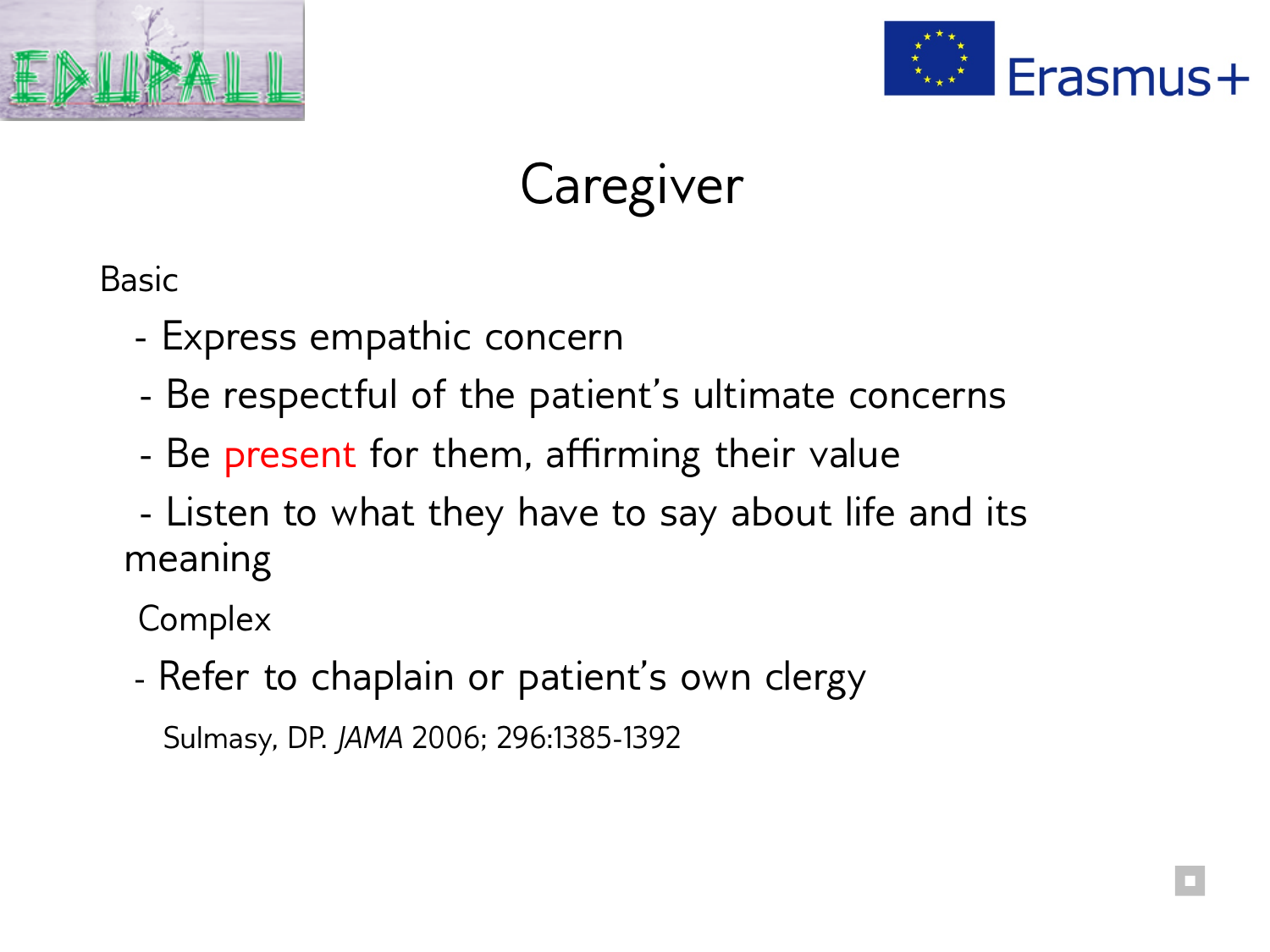

# Caregiver
Basic
   - Express empathic concern
   - Be respectful of the patient’s ultimate concerns
   - Be present for them, affirming their value
   - Listen to what they have to say about life and its meaning
   Complex
   - Refer to chaplain or patient’s own clergy
     Sulmasy, DP. JAMA 2006; 296:1385-1392